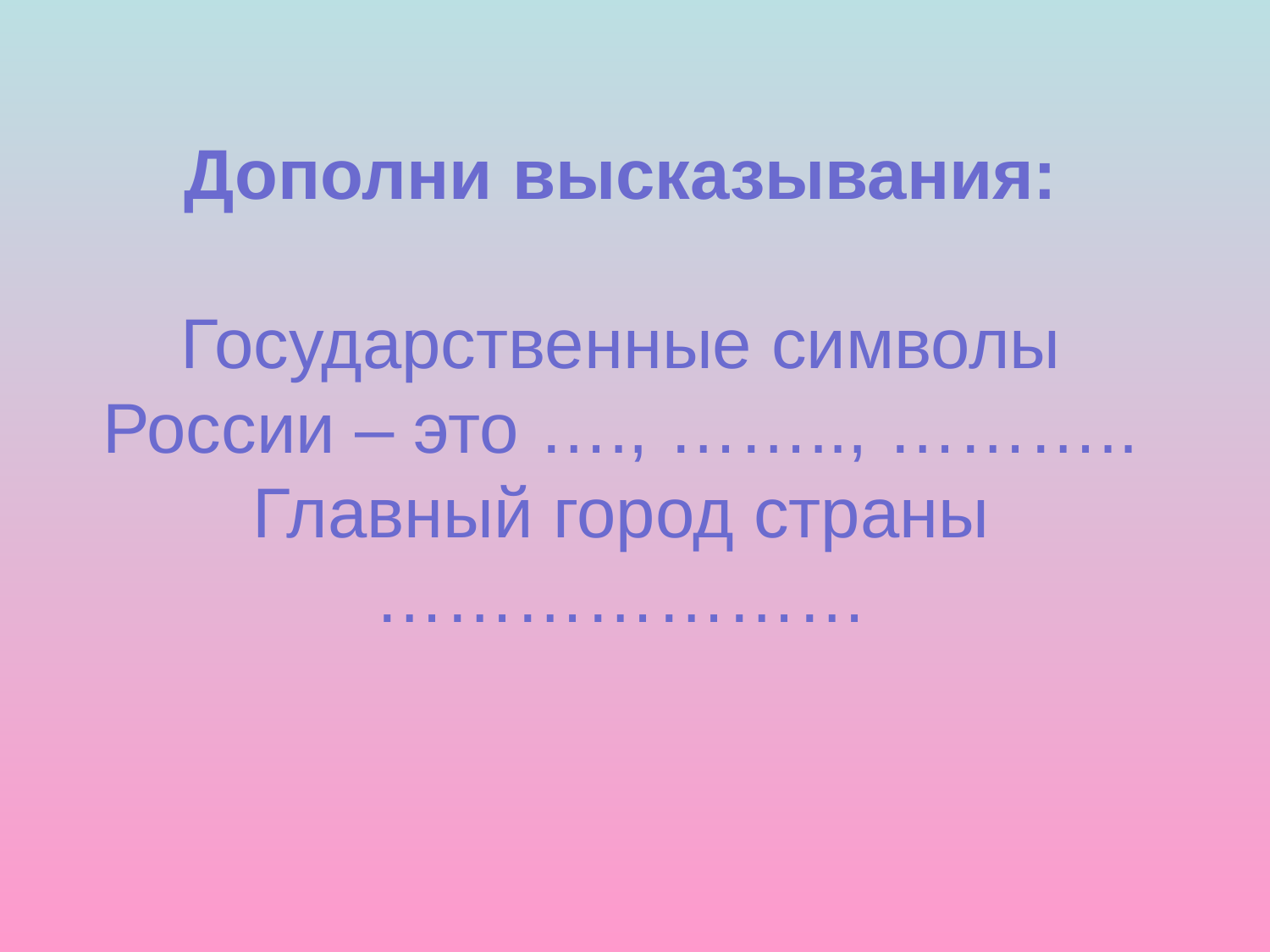

# Дополни высказывания: Государственные символы России – это …., …….., ……….. Главный город страны …………………